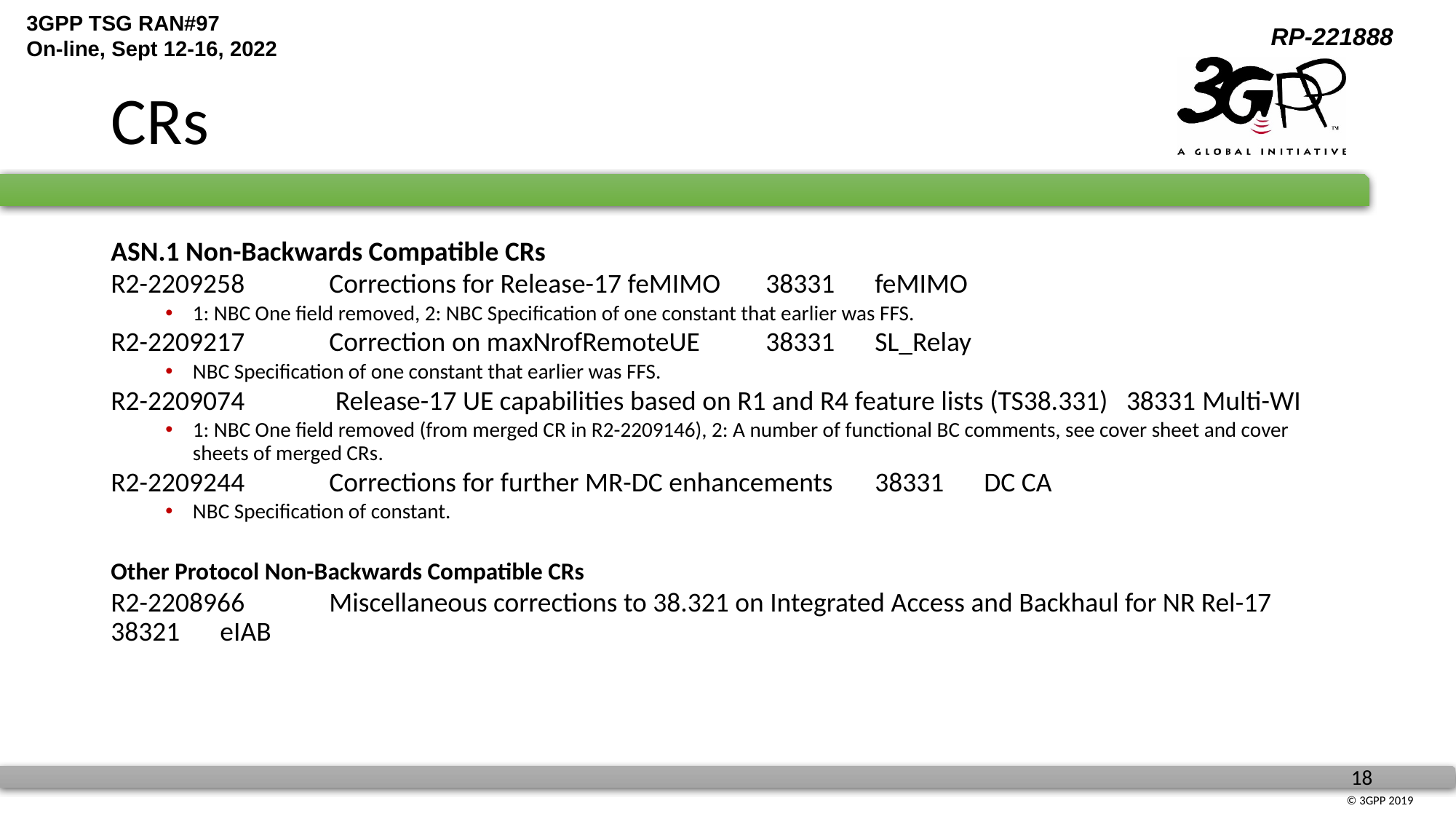

# CRs
ASN.1 Non-Backwards Compatible CRs
R2-2209258  	Corrections for Release-17 feMIMO	38331	feMIMO
1: NBC One field removed, 2: NBC Specification of one constant that earlier was FFS.
R2-2209217 	Correction on maxNrofRemoteUE	38331	SL_Relay
NBC Specification of one constant that earlier was FFS.
R2-2209074	 Release-17 UE capabilities based on R1 and R4 feature lists (TS38.331)   38331	Multi-WI
1: NBC One field removed (from merged CR in R2-2209146), 2: A number of functional BC comments, see cover sheet and cover sheets of merged CRs.
R2-2209244	Corrections for further MR-DC enhancements	38331	DC CA
NBC Specification of constant.

Other Protocol Non-Backwards Compatible CRs
R2-2208966	Miscellaneous corrections to 38.321 on Integrated Access and Backhaul for NR Rel-17	38321	eIAB